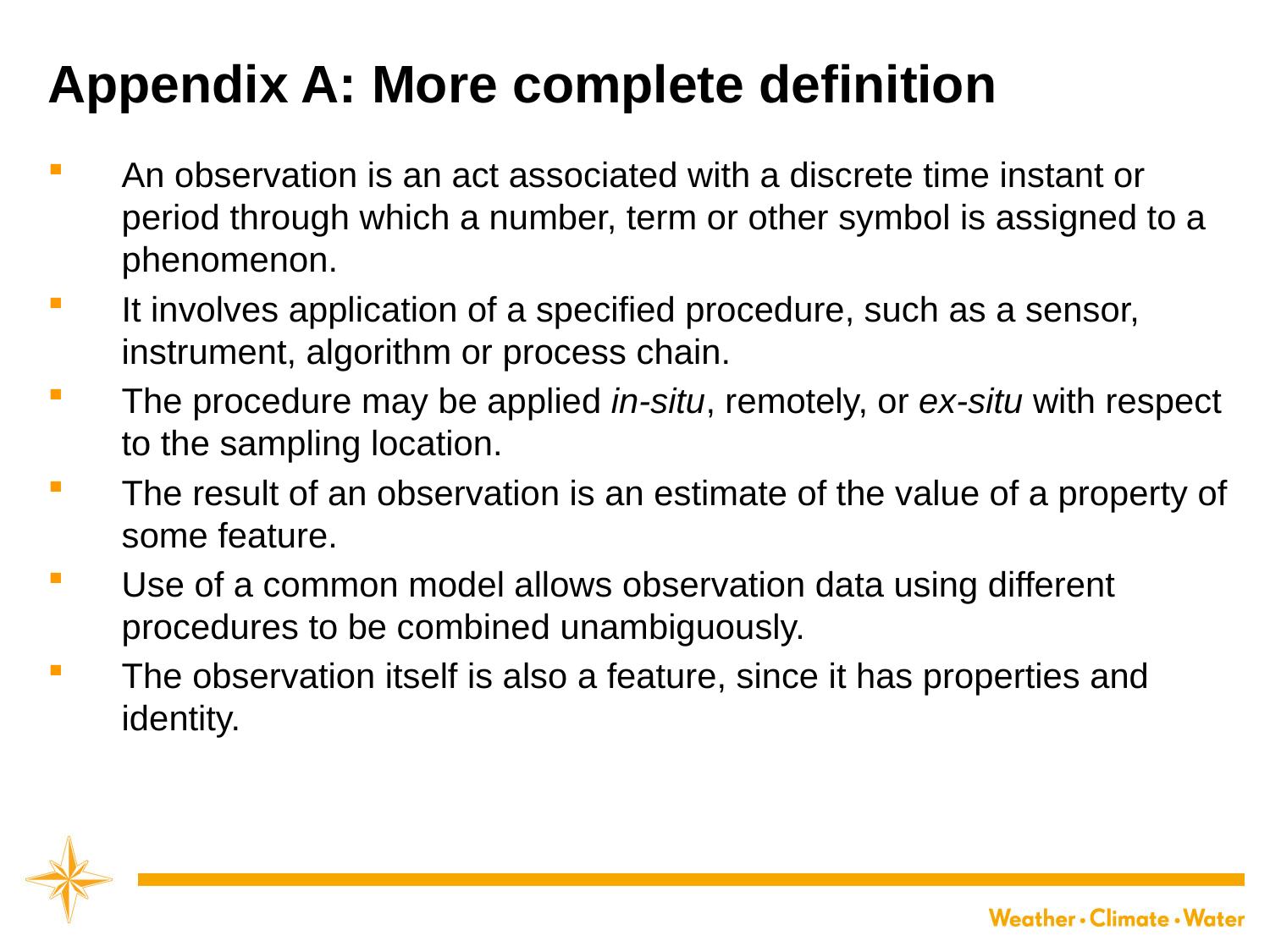

# Appendix A: More complete definition
An observation is an act associated with a discrete time instant or period through which a number, term or other symbol is assigned to a phenomenon.
It involves application of a specified procedure, such as a sensor, instrument, algorithm or process chain.
The procedure may be applied in-situ, remotely, or ex-situ with respect to the sampling location.
The result of an observation is an estimate of the value of a property of some feature.
Use of a common model allows observation data using different procedures to be combined unambiguously.
The observation itself is also a feature, since it has properties and identity.